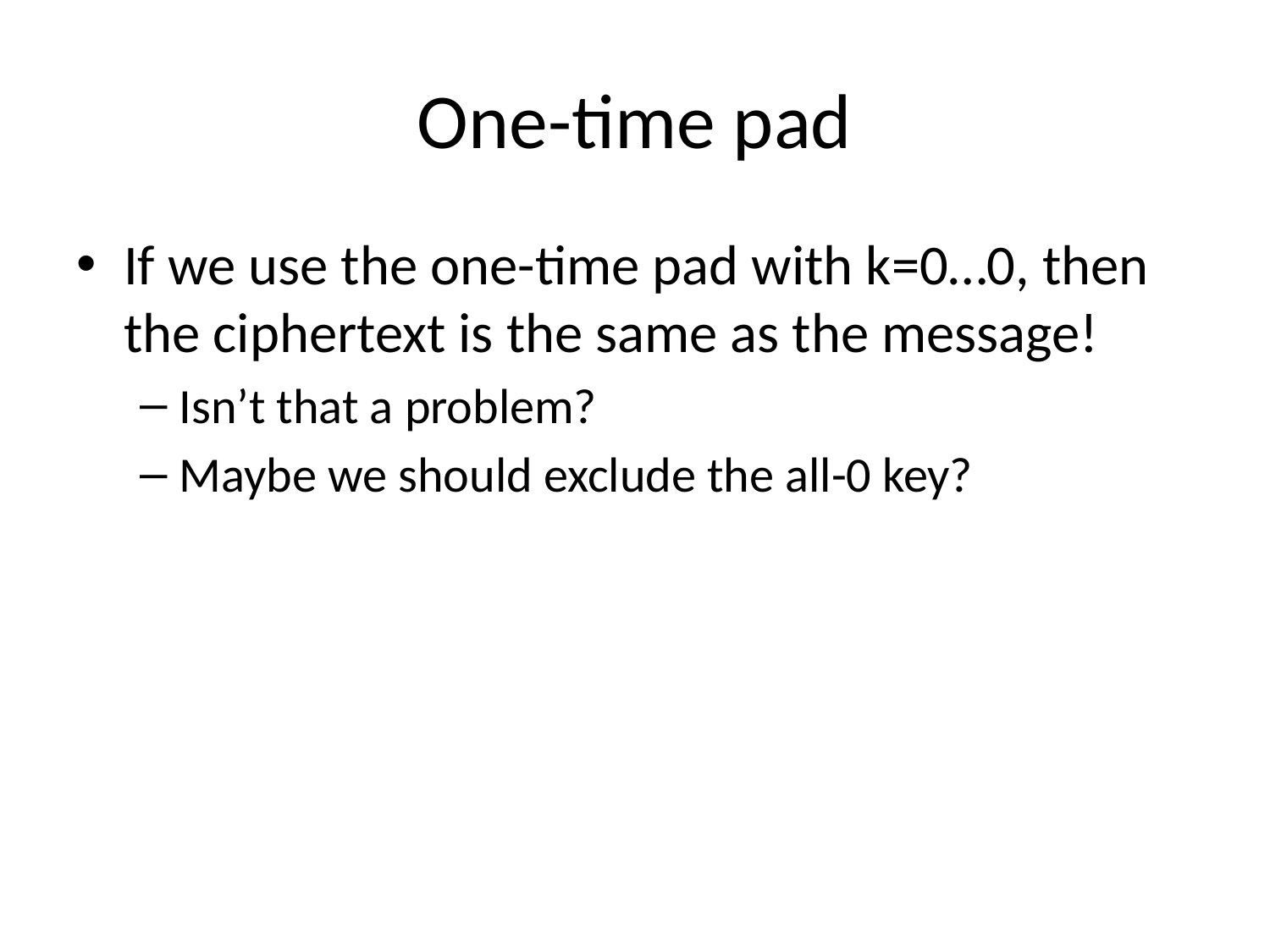

# One-time pad
If we use the one-time pad with k=0…0, then the ciphertext is the same as the message!
Isn’t that a problem?
Maybe we should exclude the all-0 key?